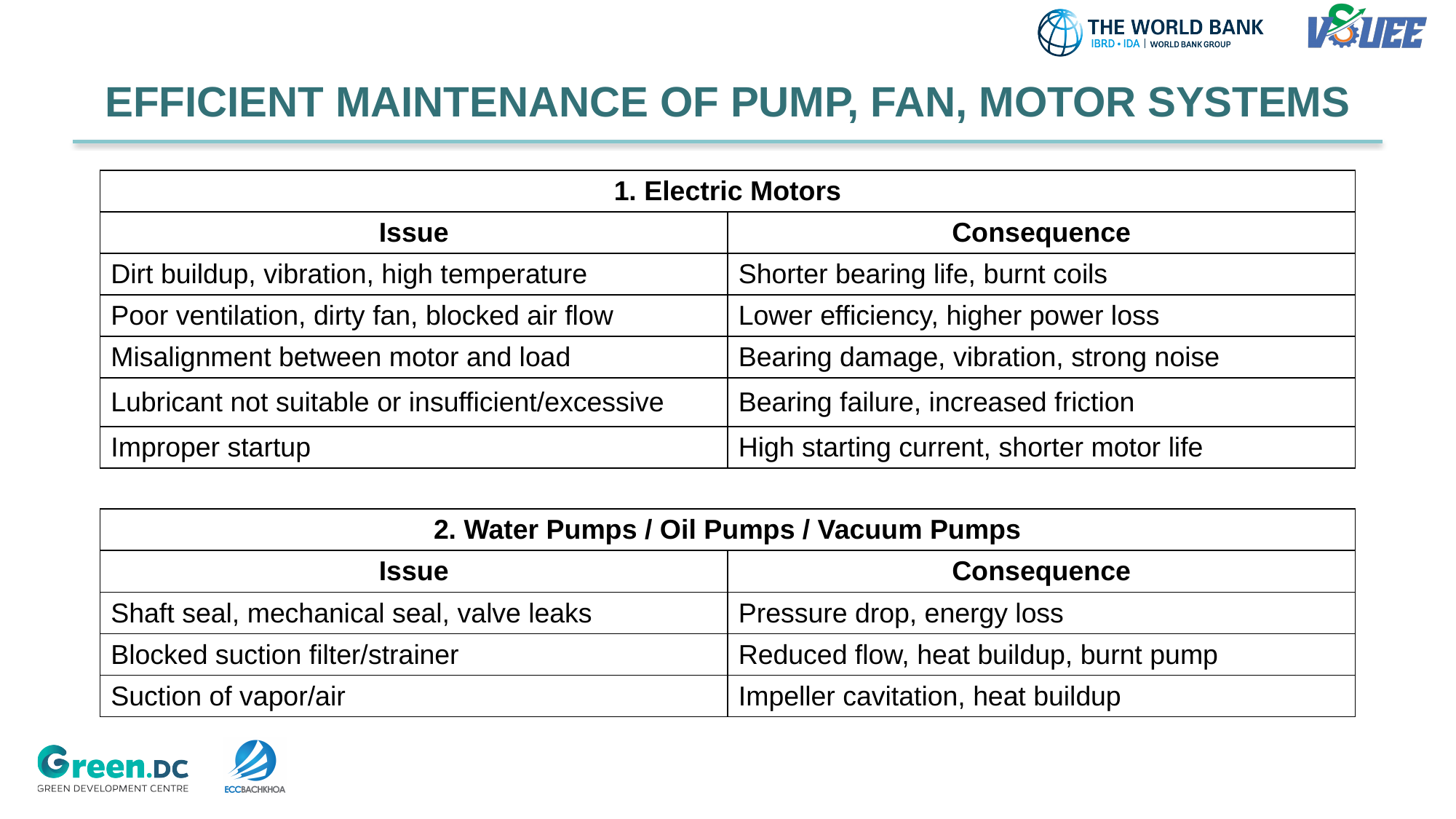

EFFICIENT MAINTENANCE OF PUMP, FAN, MOTOR SYSTEMS

| 1. Electric Motors |  |
| --- | --- |
| Issue | Consequence |
| Dirt buildup, vibration, high temperature | Shorter bearing life, burnt coils |
| Poor ventilation, dirty fan, blocked air flow | Lower efficiency, higher power loss |
| Misalignment between motor and load | Bearing damage, vibration, strong noise |
| Lubricant not suitable or insufficient/excessive | Bearing failure, increased friction |
| Improper startup | High starting current, shorter motor life |
| 2. Water Pumps / Oil Pumps / Vacuum Pumps |  |
| --- | --- |
| Issue | Consequence |
| Shaft seal, mechanical seal, valve leaks | Pressure drop, energy loss |
| Blocked suction filter/strainer | Reduced flow, heat buildup, burnt pump |
| Suction of vapor/air | Impeller cavitation, heat buildup |